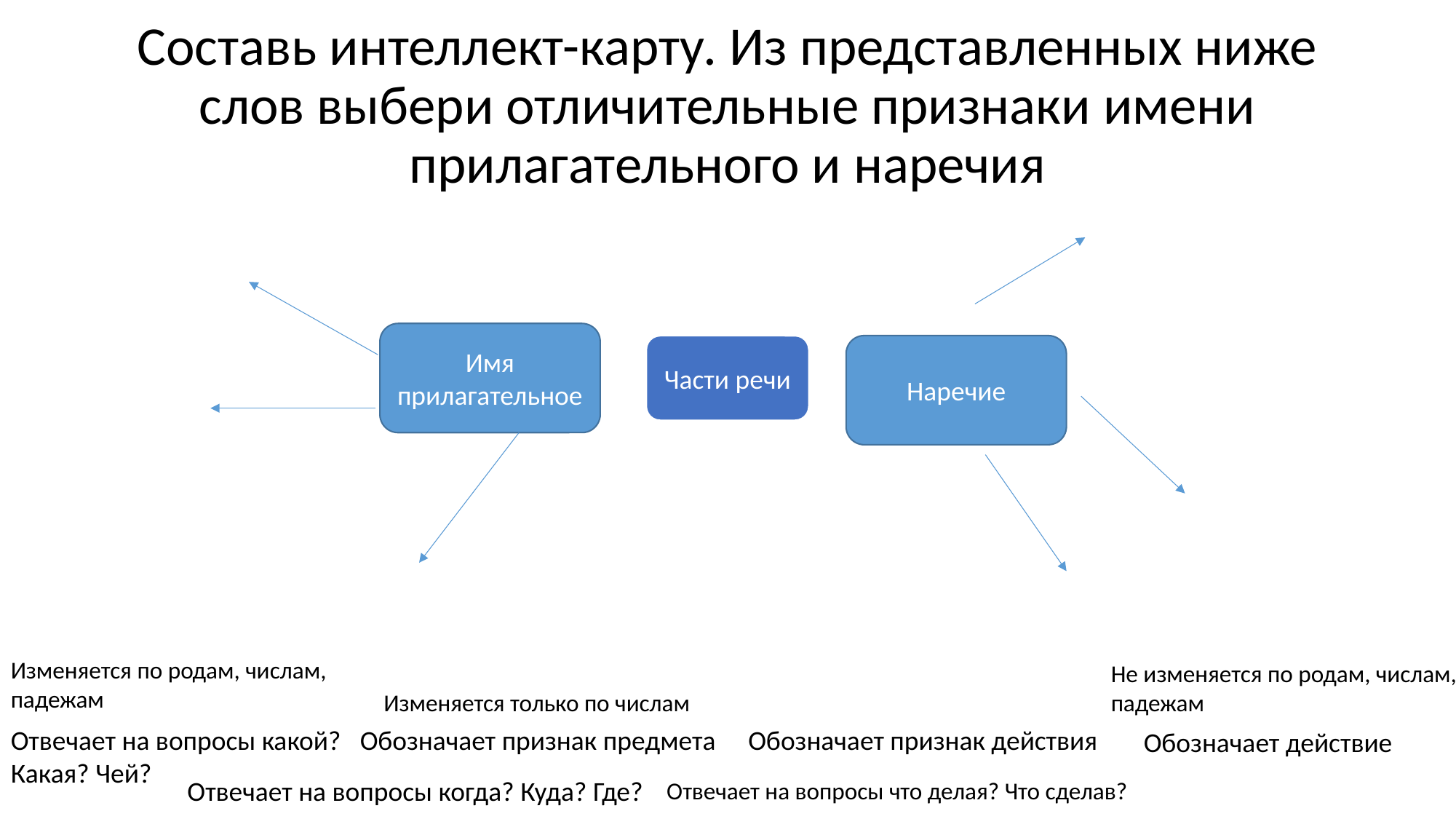

# Составь интеллект-карту. Из представленных ниже слов выбери отличительные признаки имени прилагательного и наречия
Имя прилагательное
Части речи
Наречие
Изменяется по родам, числам, падежам
Не изменяется по родам, числам, падежам
Изменяется только по числам
Отвечает на вопросы какой? Какая? Чей?
Обозначает признак предмета
Обозначает признак действия
Обозначает действие
Отвечает на вопросы когда? Куда? Где?
Отвечает на вопросы что делая? Что сделав?